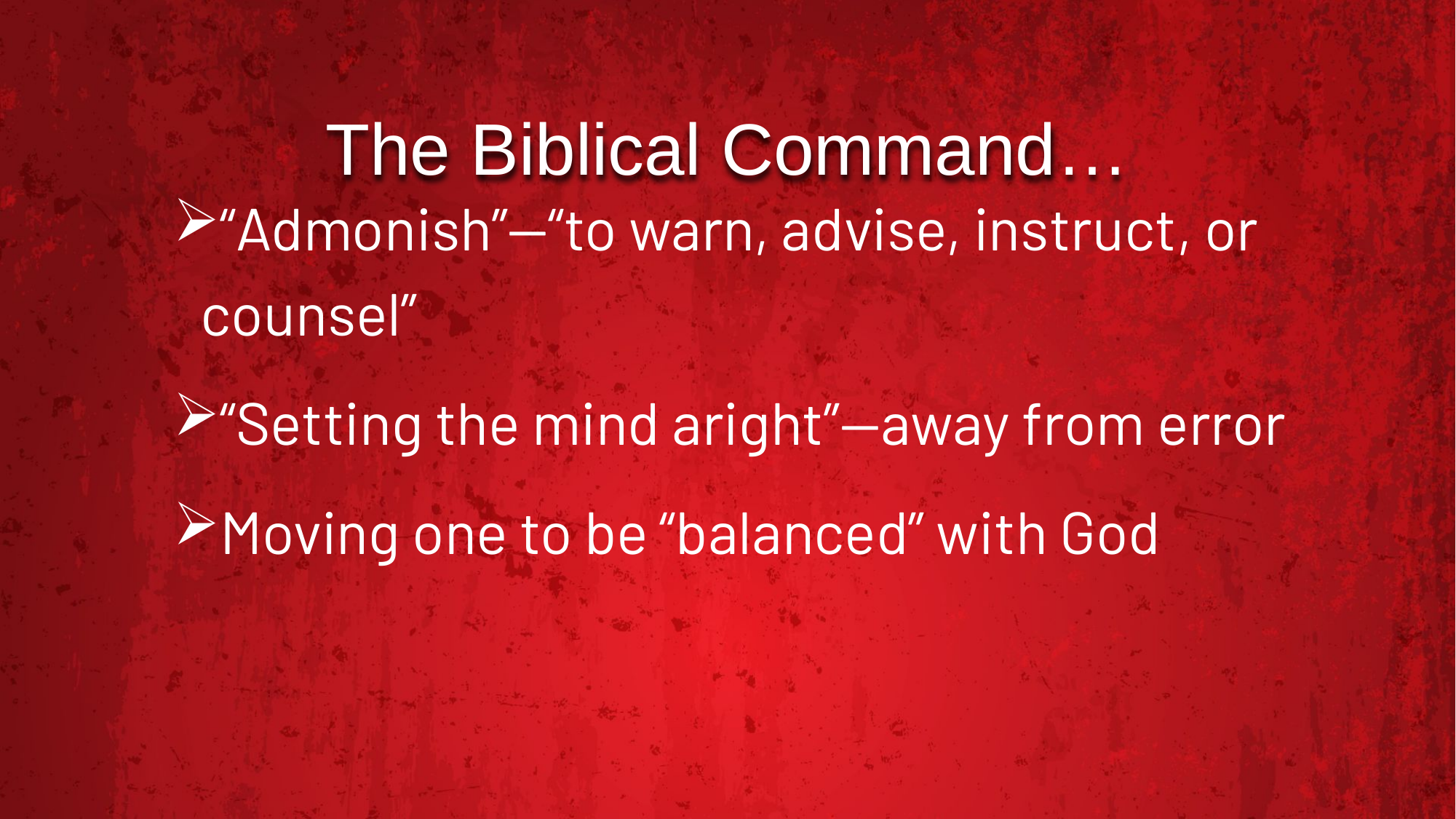

# The Biblical Command…
“Admonish”—“to warn, advise, instruct, or counsel”
“Setting the mind aright”—away from error
Moving one to be “balanced” with God